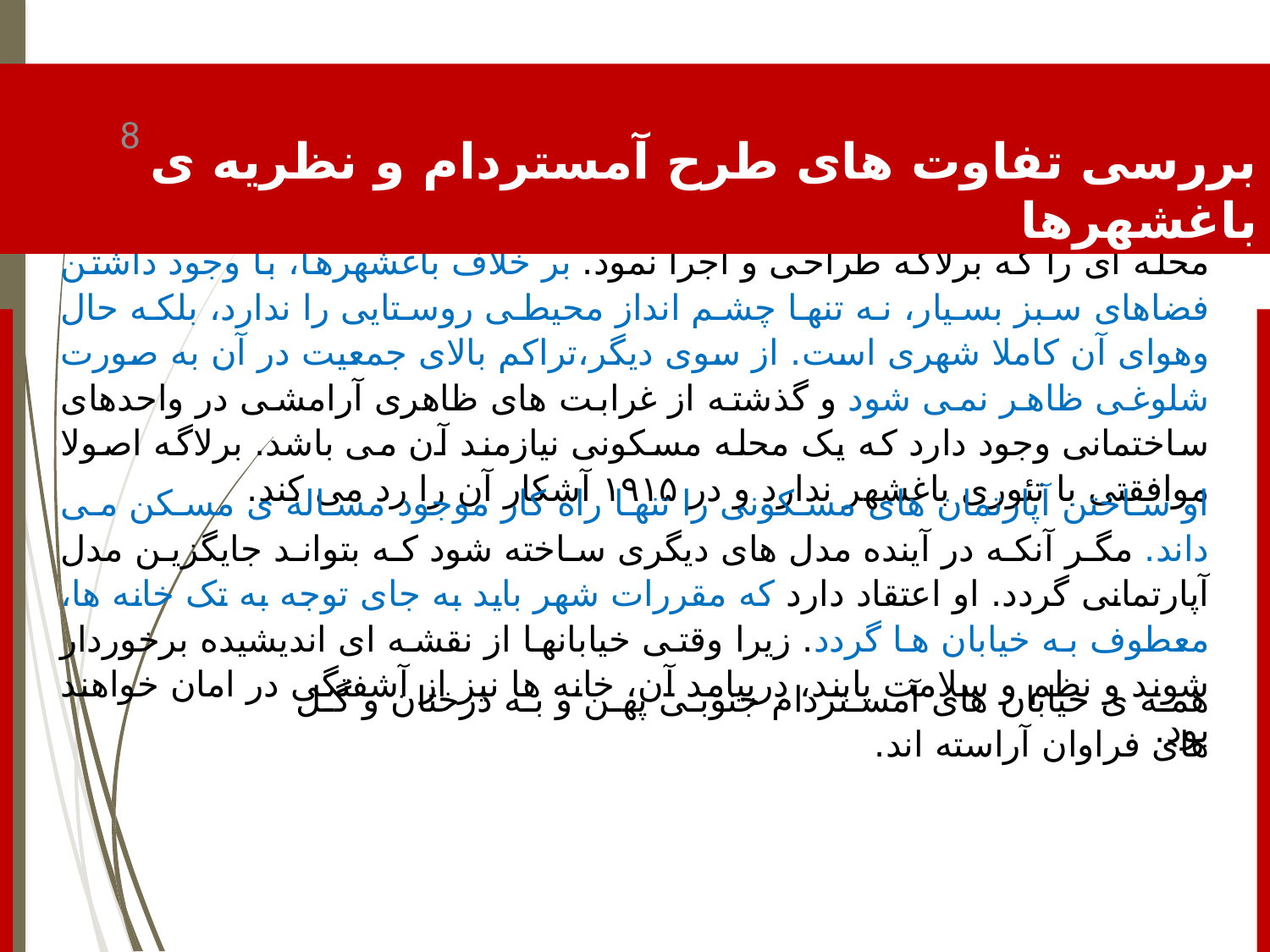

بررسی تفاوت های طرح آمستردام و نظریه ی باغشهرها
8
محله ای را که برلاگه طراحی و اجرا نمود. بر خلاف باغشهرها، با وجود داشتن فضاهای سبز بسیار، نه تنها چشم انداز محیطی روستایی را ندارد، بلکه حال وهوای آن کاملا شهری است. از سوی دیگر،تراکم بالای جمعیت در آن به صورت شلوغی ظاهر نمی شود و گذشته از غرابت های ظاهری آرامشی در واحدهای ساختمانی وجود دارد که یک محله مسکونی نیازمند آن می باشد. برلاگه اصولا موافقتی با تئوری باغشهر ندارد و در ۱۹۱۵ آشکار آن را رد می کند.

او ساختن آپارتمان های مسکونی را تنها راه کار موجود مساله ی مسکن می داند. مگر آنکه در آینده مدل های دیگری ساخته شود که بتواند جایگزین مدل آپارتمانی گردد. او اعتقاد دارد که مقررات شهر باید به جای توجه به تک خانه ها، معطوف به خیابان ها گردد. زیرا وقتی خیابانها از نقشه ای اندیشیده برخوردار شوند و نظم و سلامت یابند، درپیامد آن، خانه ها نیز از آشفتگی در امان خواهند بود.
همه ی خیابان های آمستردام جنوبی پهن و به درختان و گل های فراوان آراسته اند.